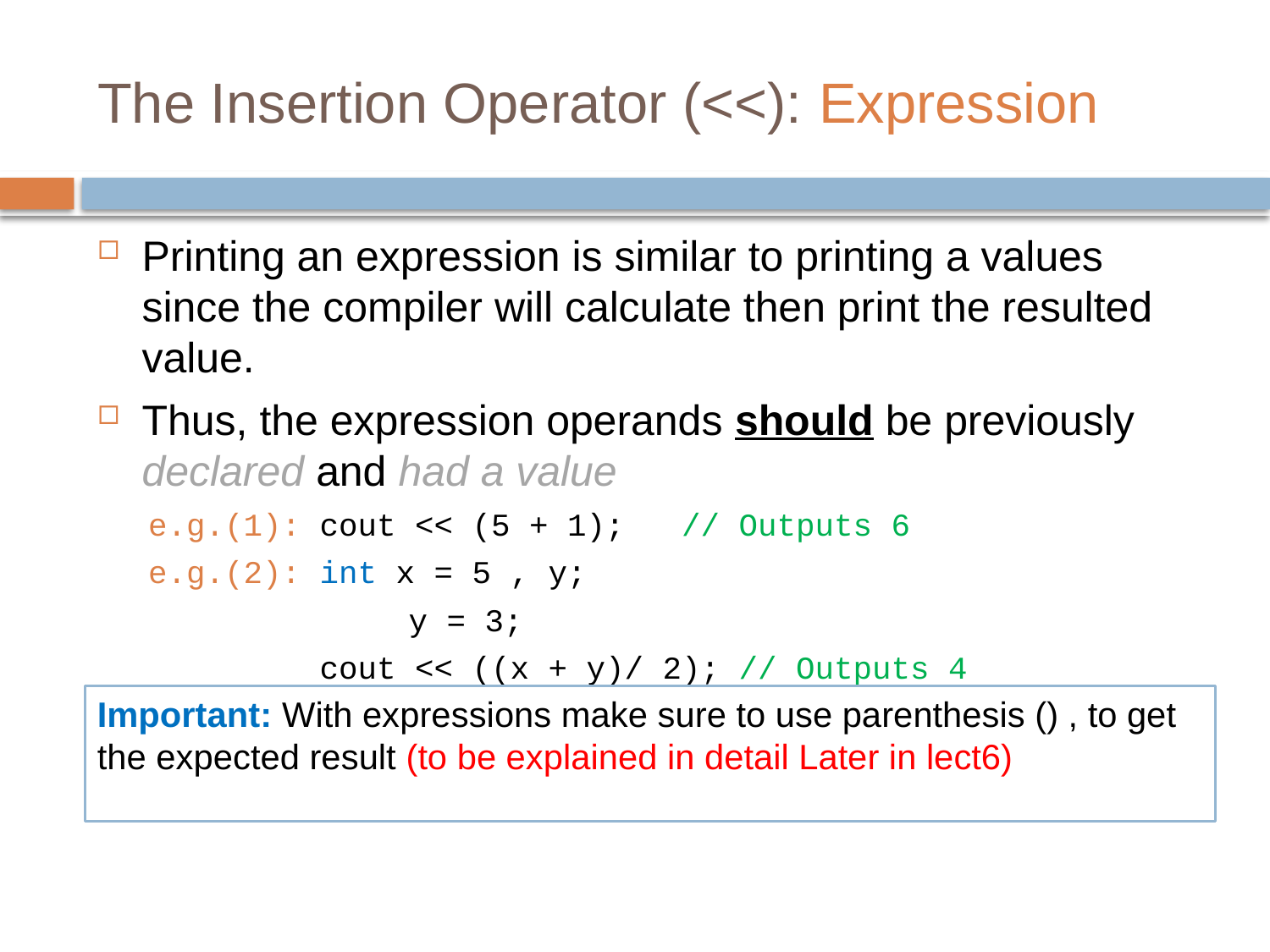

# The Insertion Operator (<<): Expression
Printing an expression is similar to printing a values since the compiler will calculate then print the resulted value.
Thus, the expression operands should be previously declared and had a value
e.g.(1): cout << (5 + 1);   // Outputs 6
e.g.(2): int x = 5 , y;
		     y = 3;
         cout << ((x + y)/ 2); // Outputs 4
Important: With expressions make sure to use parenthesis () , to get the expected result (to be explained in detail Later in lect6)